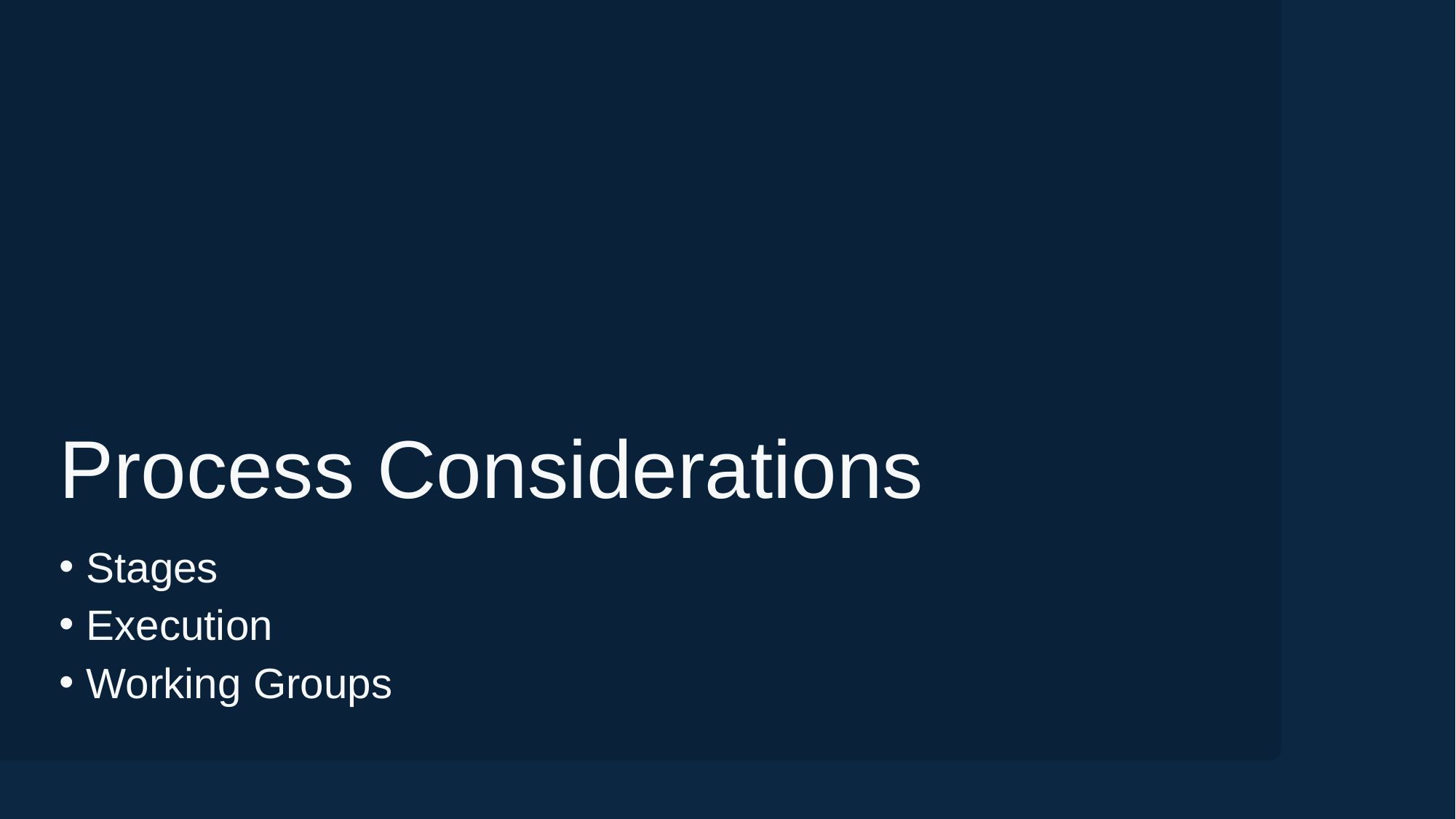

# Process Considerations
Stages
Execution
Working Groups